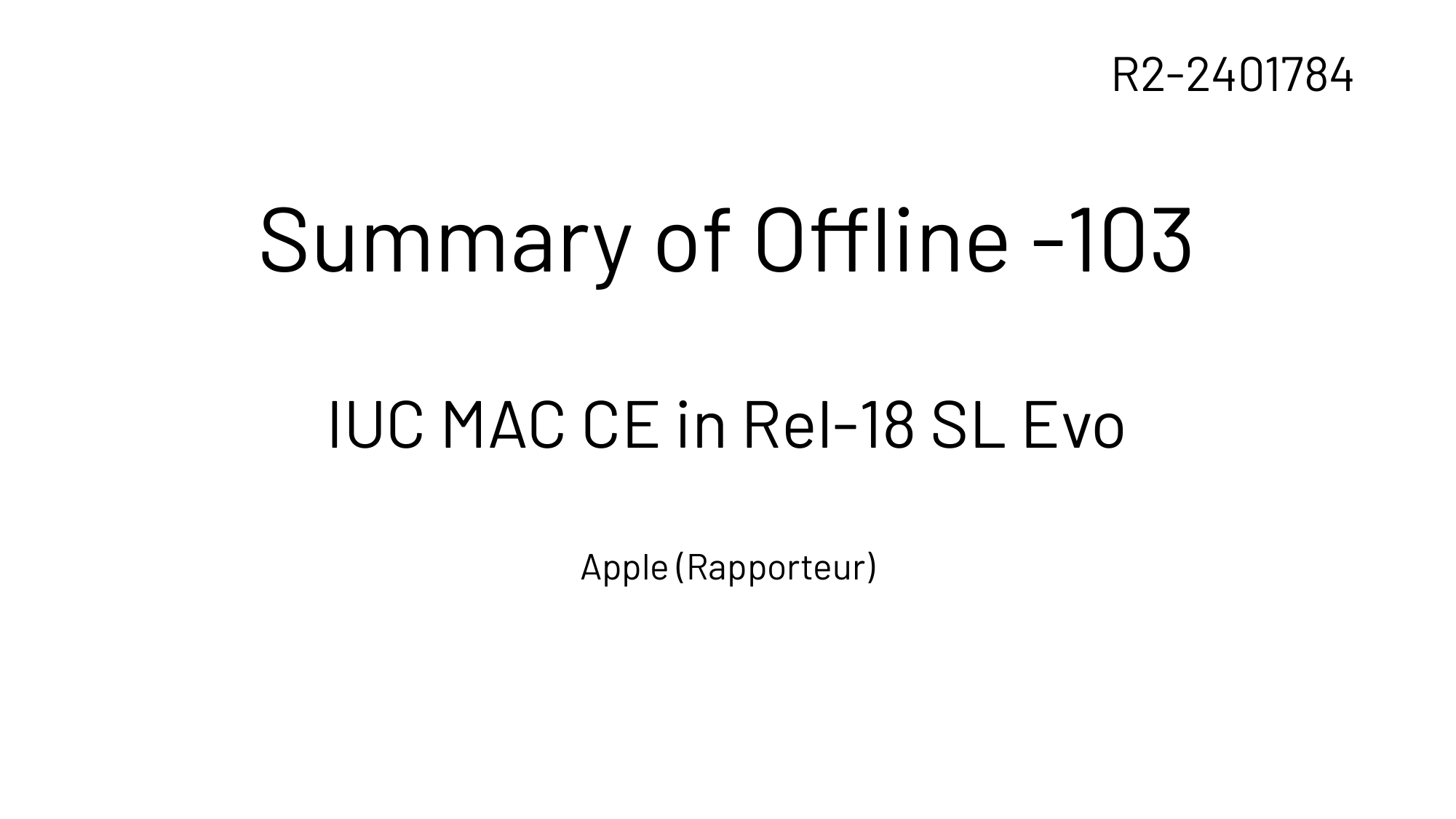

R2-2401784
# Summary of Offline -103 IUC MAC CE in Rel-18 SL Evo
Apple (Rapporteur)